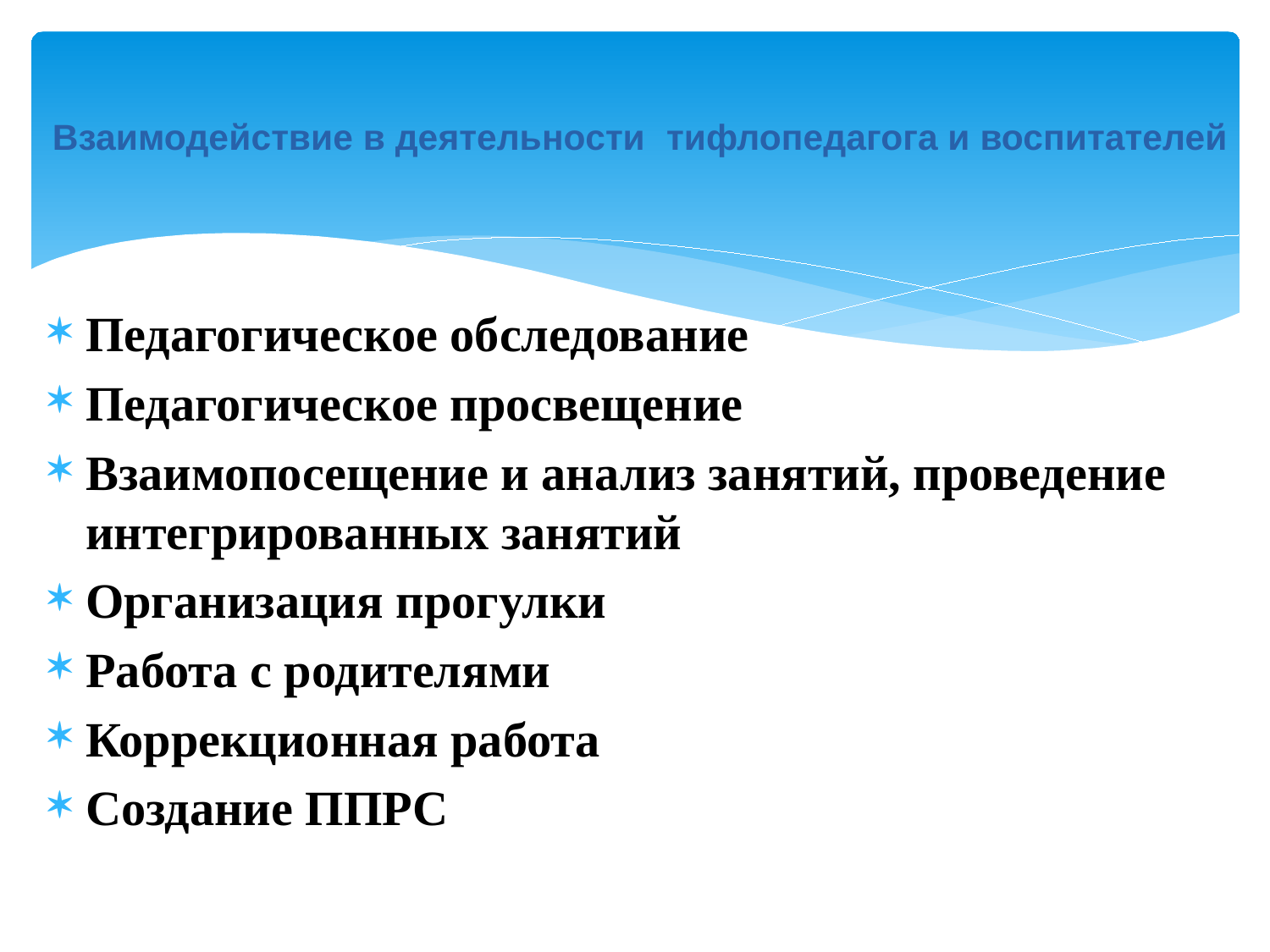

# Взаимодействие в деятельности  тифлопедагога и воспитателей
Педагогическое обследование
Педагогическое просвещение
Взаимопосещение и анализ занятий, проведение интегрированных занятий
Организация прогулки
Работа с родителями
Коррекционная работа
Создание ППРС